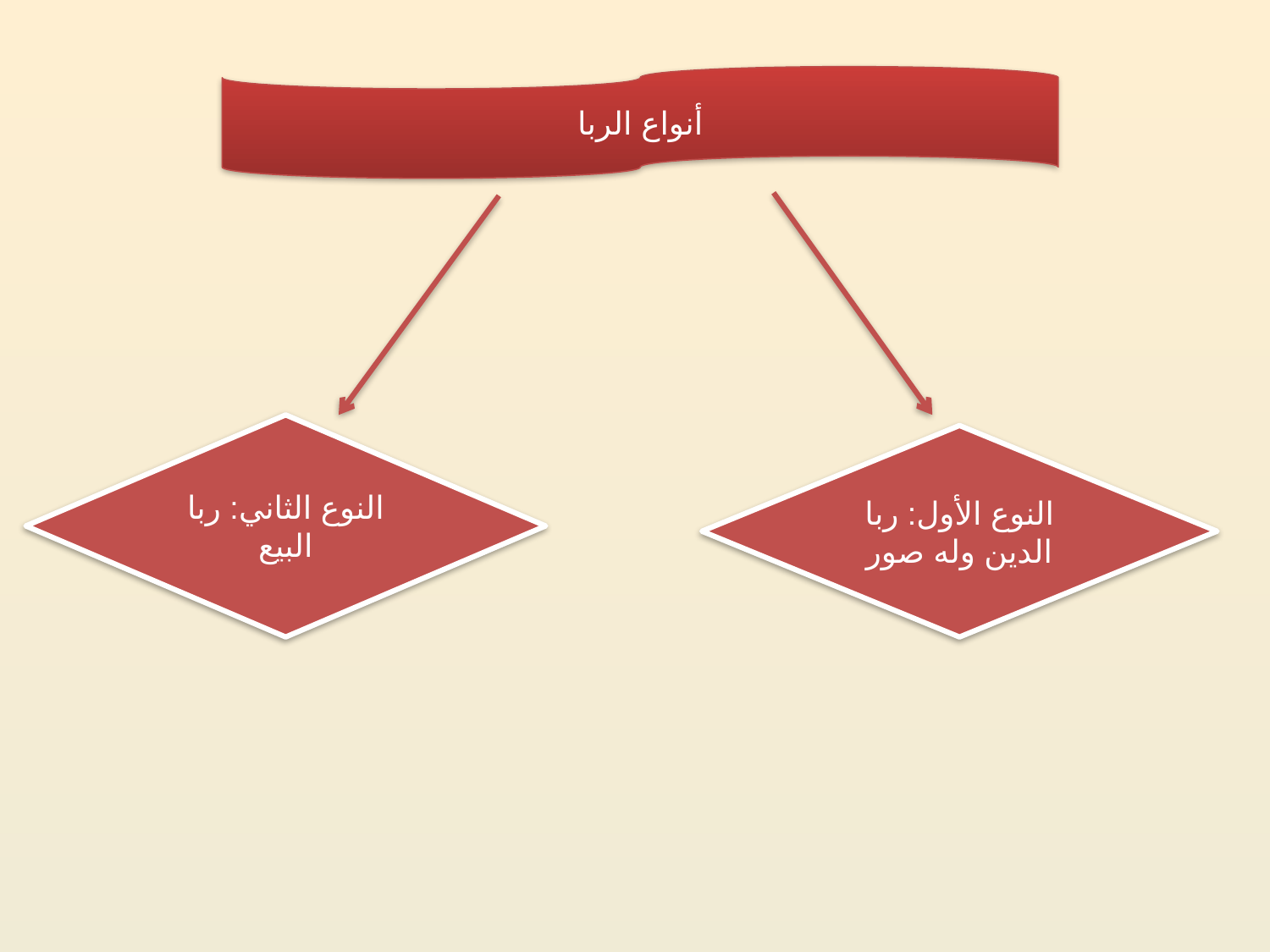

أنواع الربا
النوع الثاني: ربا البيع
النوع الأول: ربا الدين وله صور